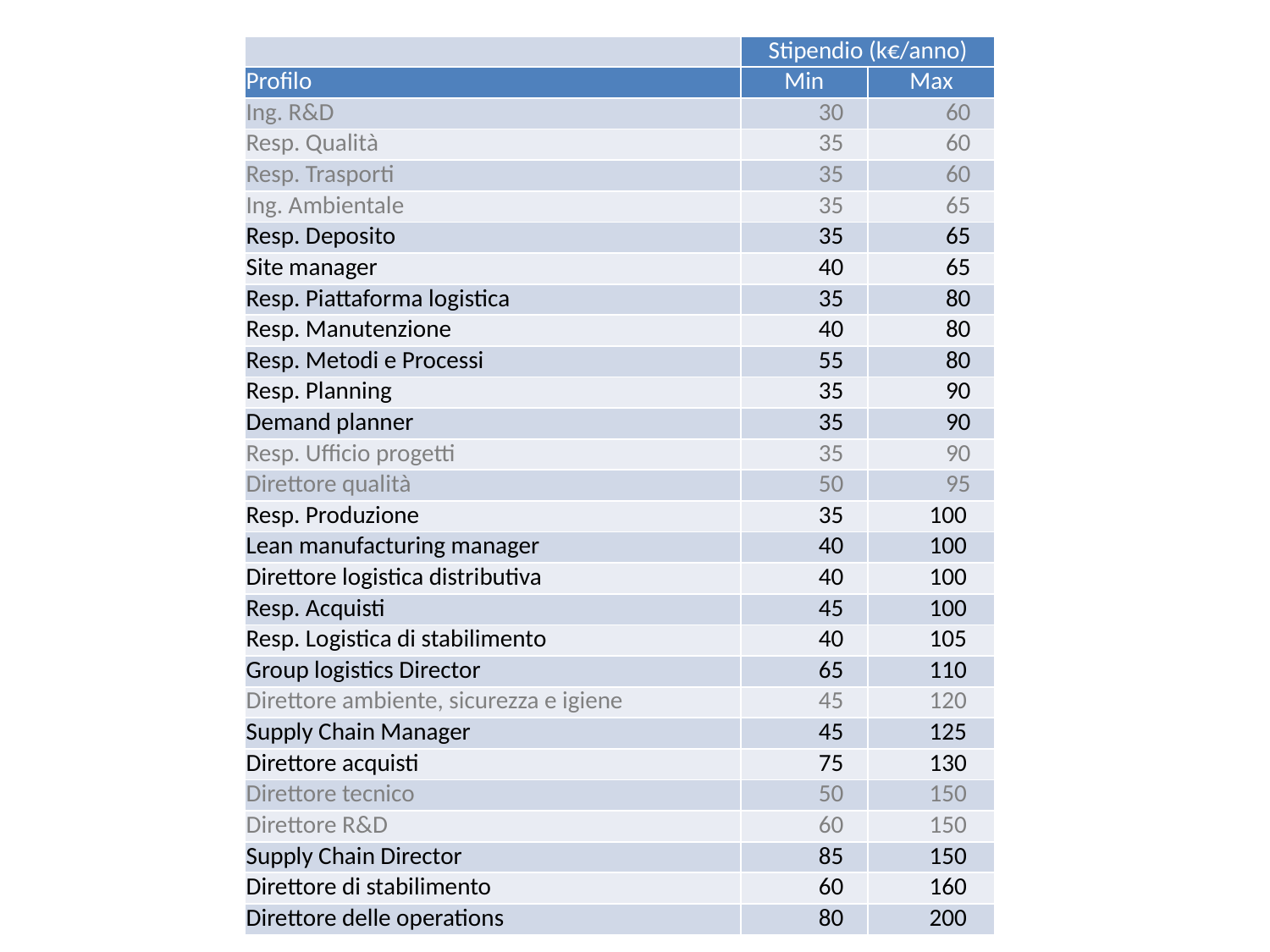

|  | Stipendio (k€/anno) |  |
| --- | --- | --- |
| Profilo | Min | Max |
| Ing. R&D | 30 | 60 |
| Resp. Qualità | 35 | 60 |
| Resp. Trasporti | 35 | 60 |
| Ing. Ambientale | 35 | 65 |
| Resp. Deposito | 35 | 65 |
| Site manager | 40 | 65 |
| Resp. Piattaforma logistica | 35 | 80 |
| Resp. Manutenzione | 40 | 80 |
| Resp. Metodi e Processi | 55 | 80 |
| Resp. Planning | 35 | 90 |
| Demand planner | 35 | 90 |
| Resp. Ufficio progetti | 35 | 90 |
| Direttore qualità | 50 | 95 |
| Resp. Produzione | 35 | 100 |
| Lean manufacturing manager | 40 | 100 |
| Direttore logistica distributiva | 40 | 100 |
| Resp. Acquisti | 45 | 100 |
| Resp. Logistica di stabilimento | 40 | 105 |
| Group logistics Director | 65 | 110 |
| Direttore ambiente, sicurezza e igiene | 45 | 120 |
| Supply Chain Manager | 45 | 125 |
| Direttore acquisti | 75 | 130 |
| Direttore tecnico | 50 | 150 |
| Direttore R&D | 60 | 150 |
| Supply Chain Director | 85 | 150 |
| Direttore di stabilimento | 60 | 160 |
| Direttore delle operations | 80 | 200 |